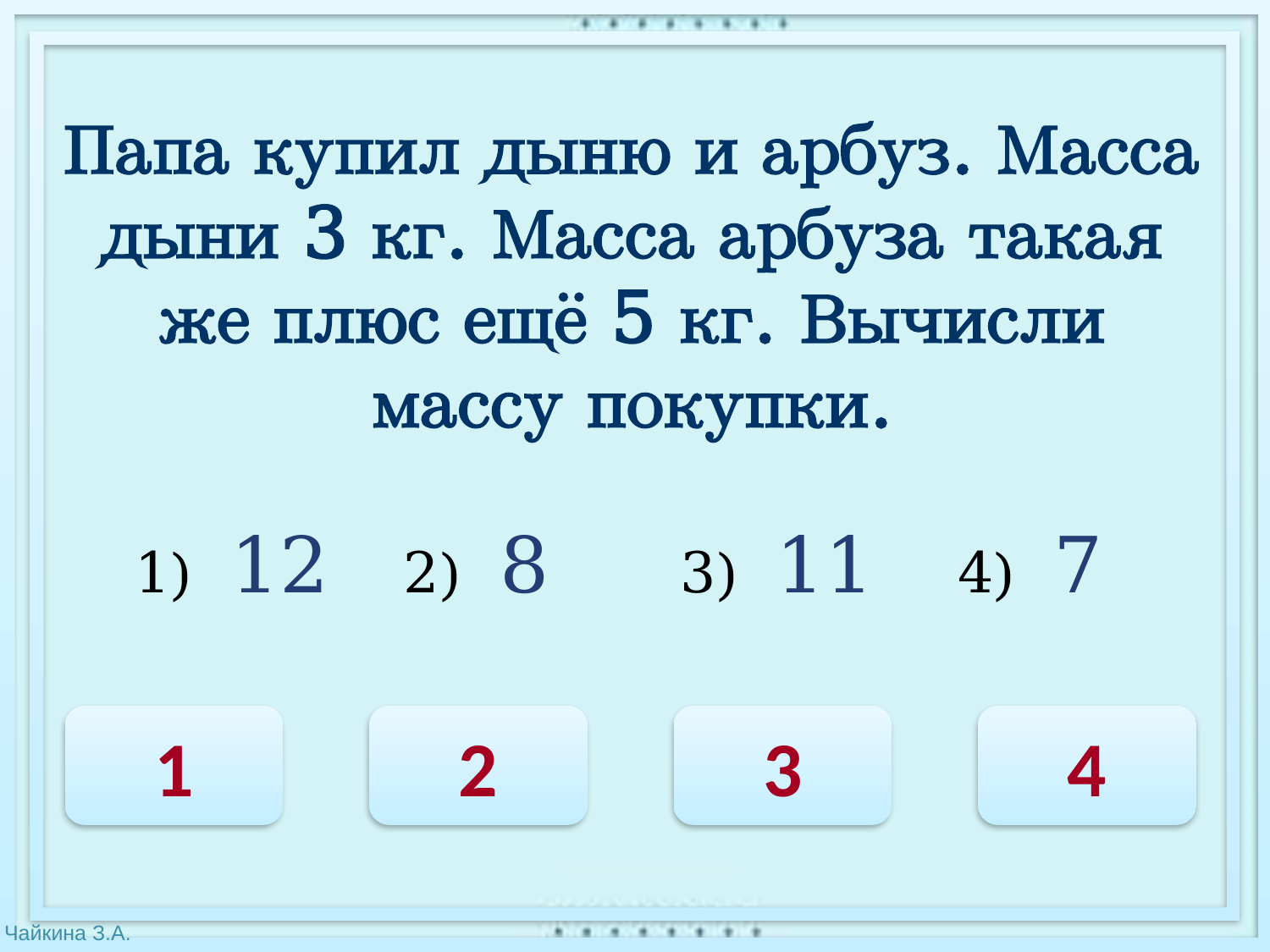

Папа купил дыню и арбуз. Масса дыни 3 кг. Масса арбуза такая же плюс ещё 5 кг. Вычисли массу покупки.
1)  12
2)  8
3)  11
4)  7
1
2
3
4